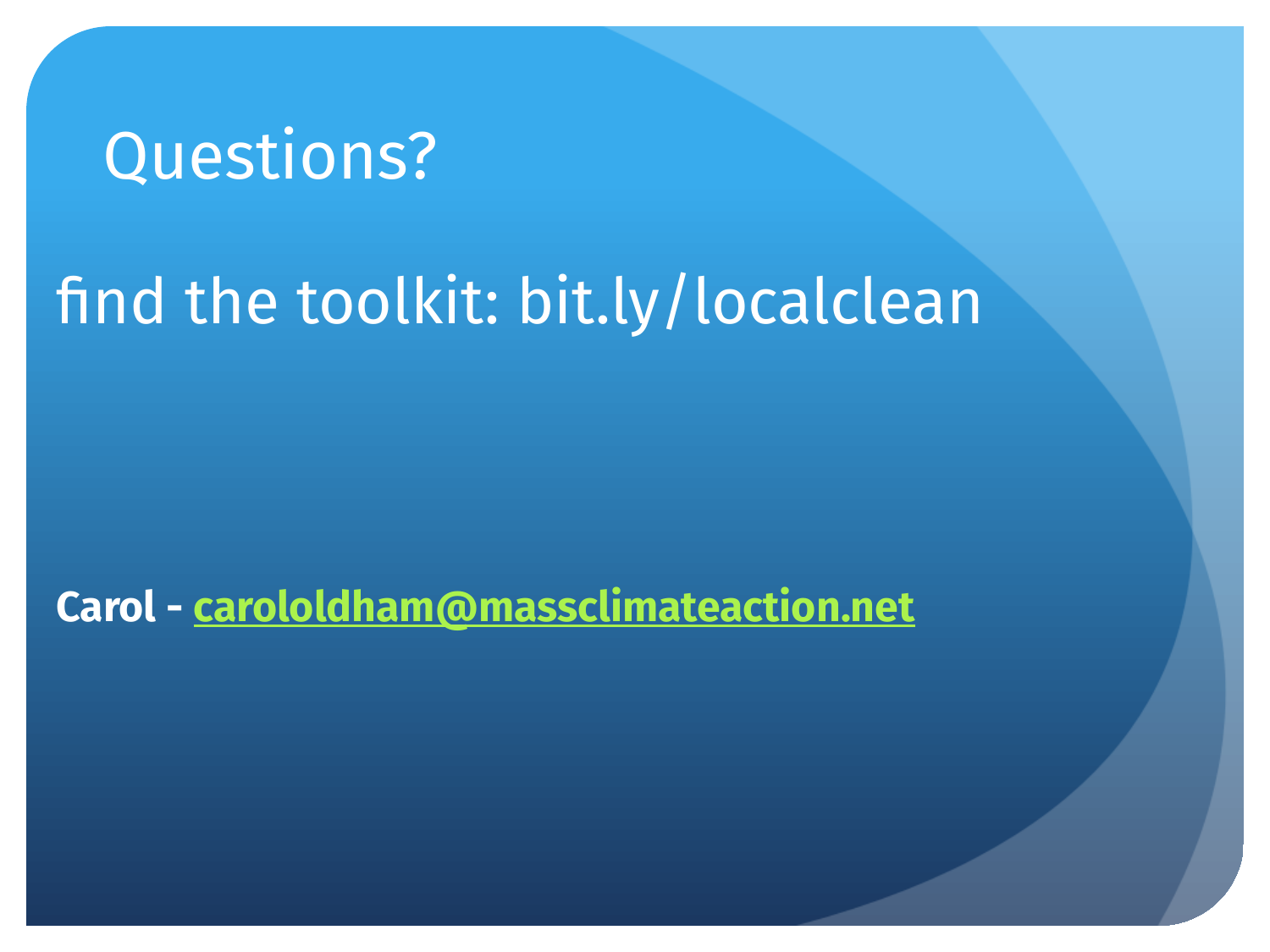

# Questions?
find the toolkit: bit.ly/localclean

Carol - carololdham@massclimateaction.net